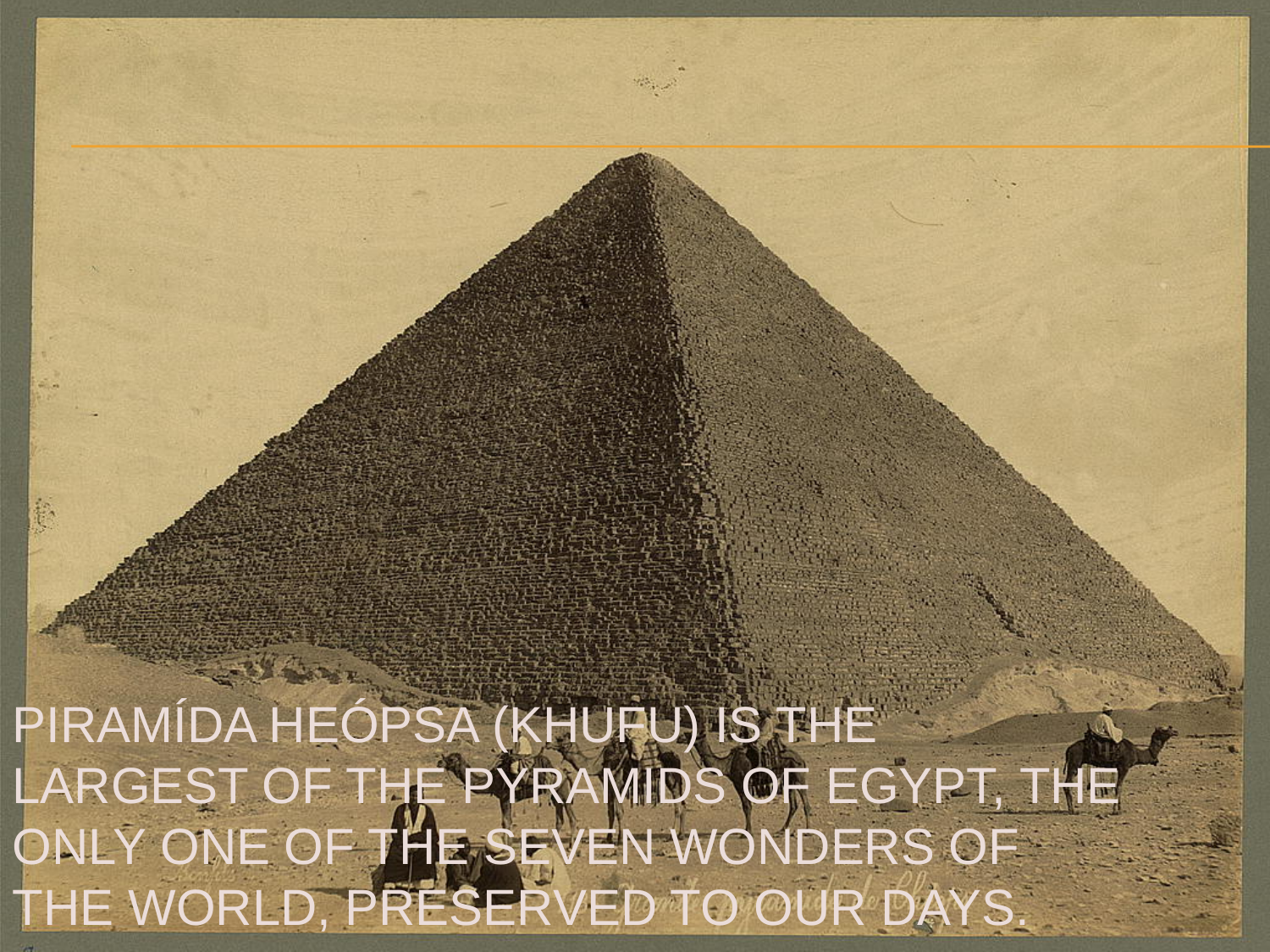

# Piramída Heópsa (Khufu) is the largest of the pyramids of Egypt, the only one of the seven wonders of the world, preserved to our days.